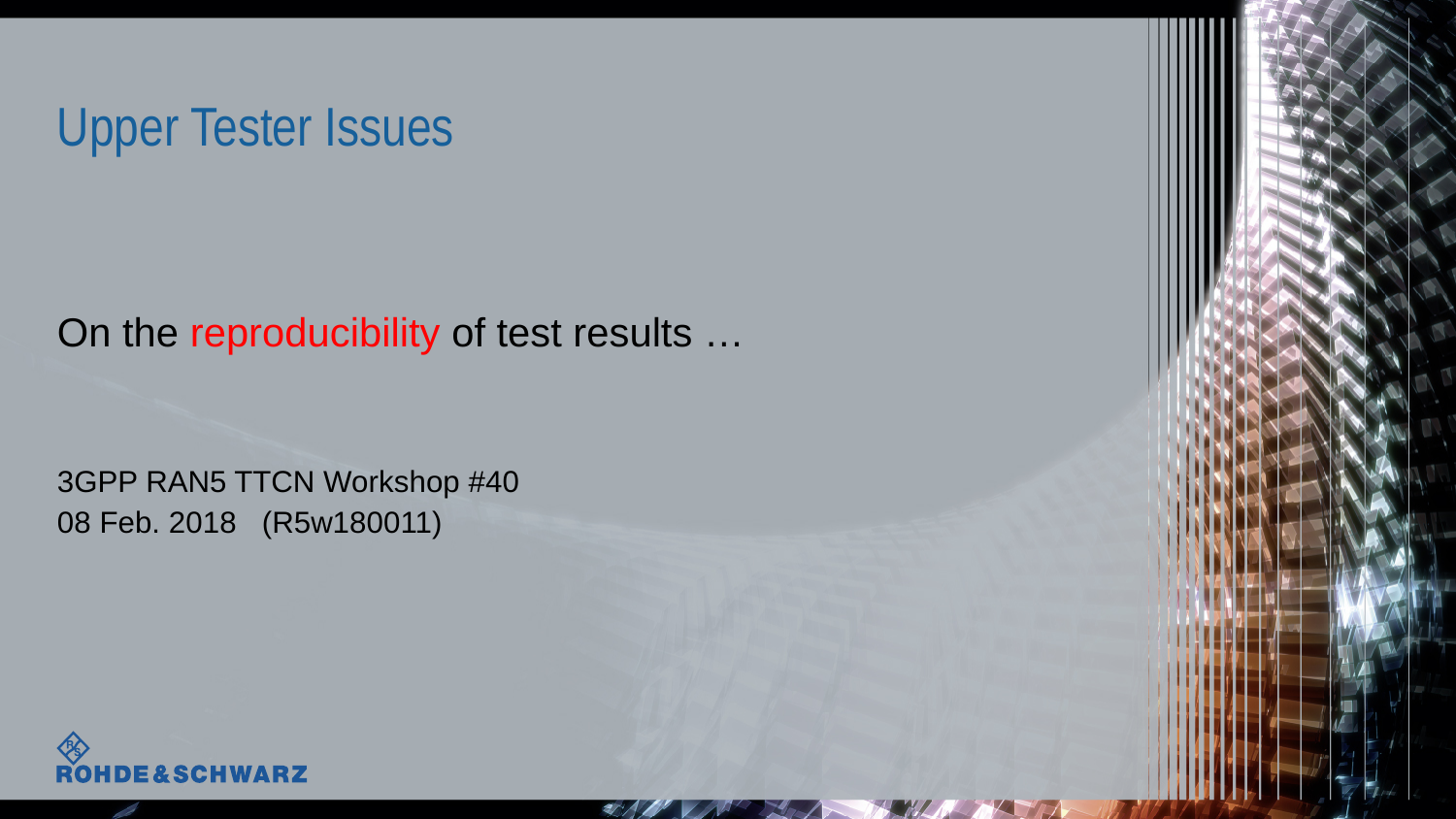

# Upper Tester Issues
On the reproducibility of test results …
3GPP RAN5 TTCN Workshop #40
08 Feb. 2018   (R5w180011)